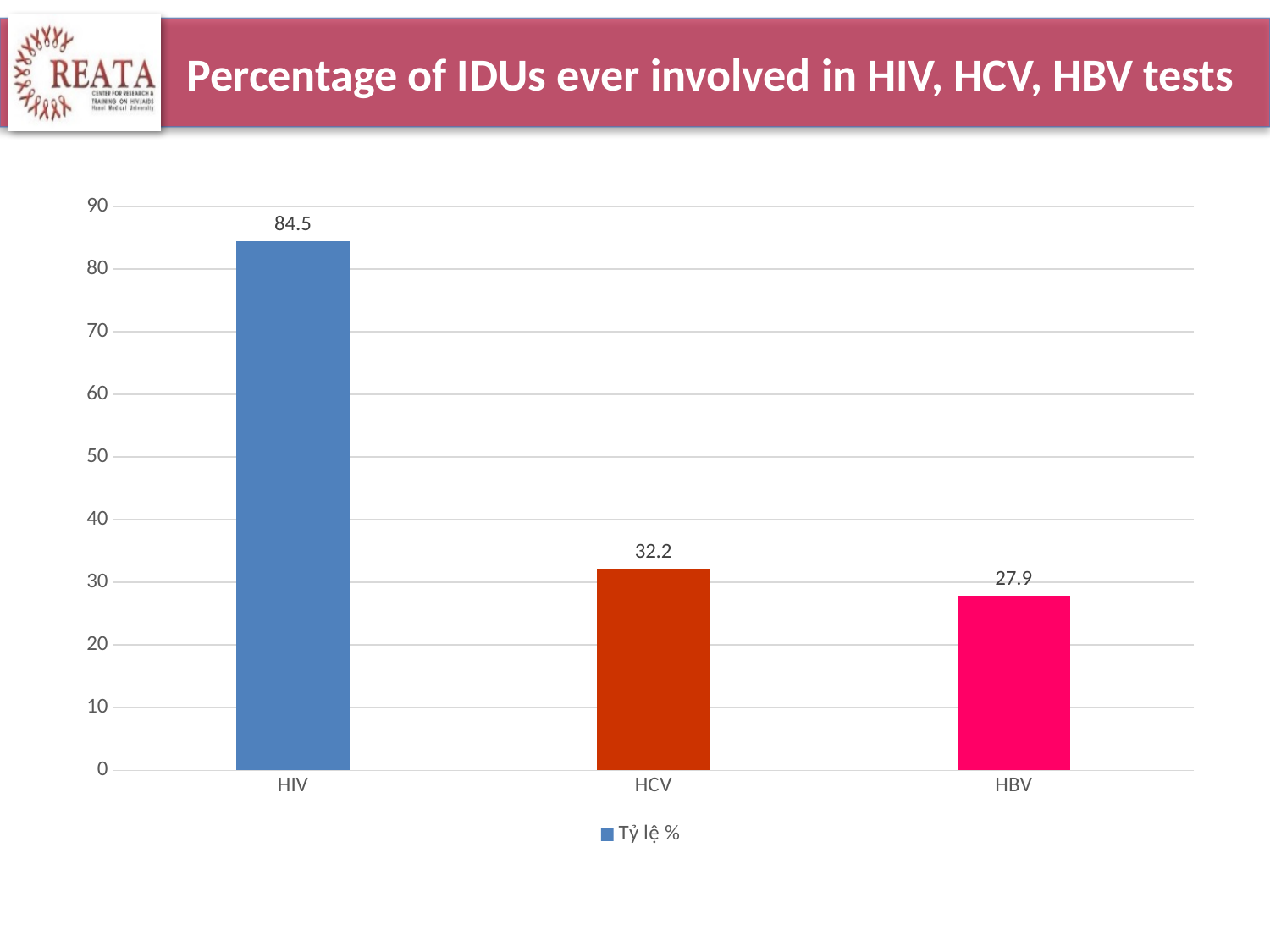

# Percentage of IDUs ever involved in HIV, HCV, HBV tests

### Chart

| Category | Tỷ lệ % |
|---|---|
| HIV | 84.5 |
| HCV | 32.2 |
| HBV | 27.9 |